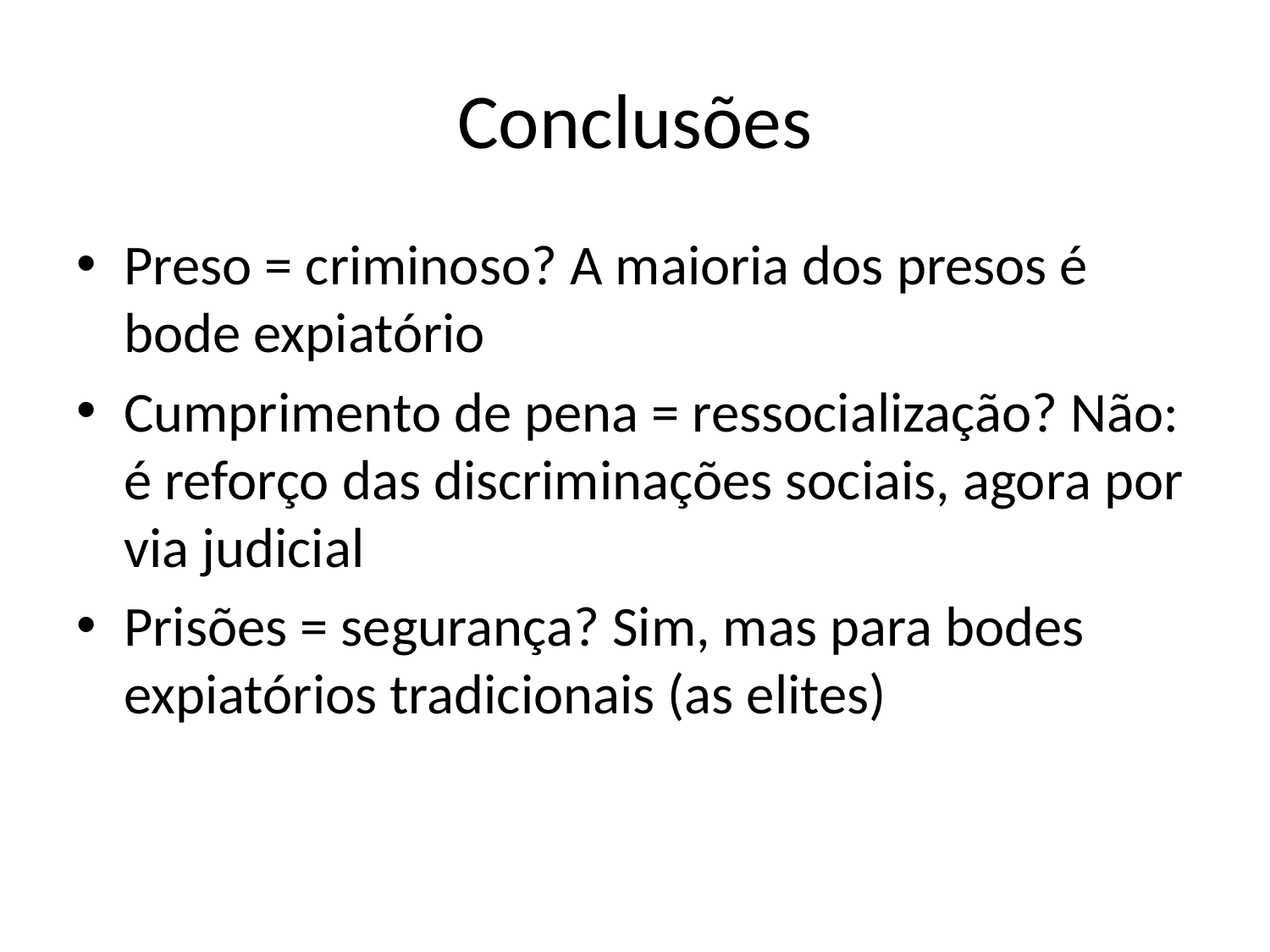

# Conclusões
Preso = criminoso? A maioria dos presos é bode expiatório
Cumprimento de pena = ressocialização? Não: é reforço das discriminações sociais, agora por via judicial
Prisões = segurança? Sim, mas para bodes expiatórios tradicionais (as elites)